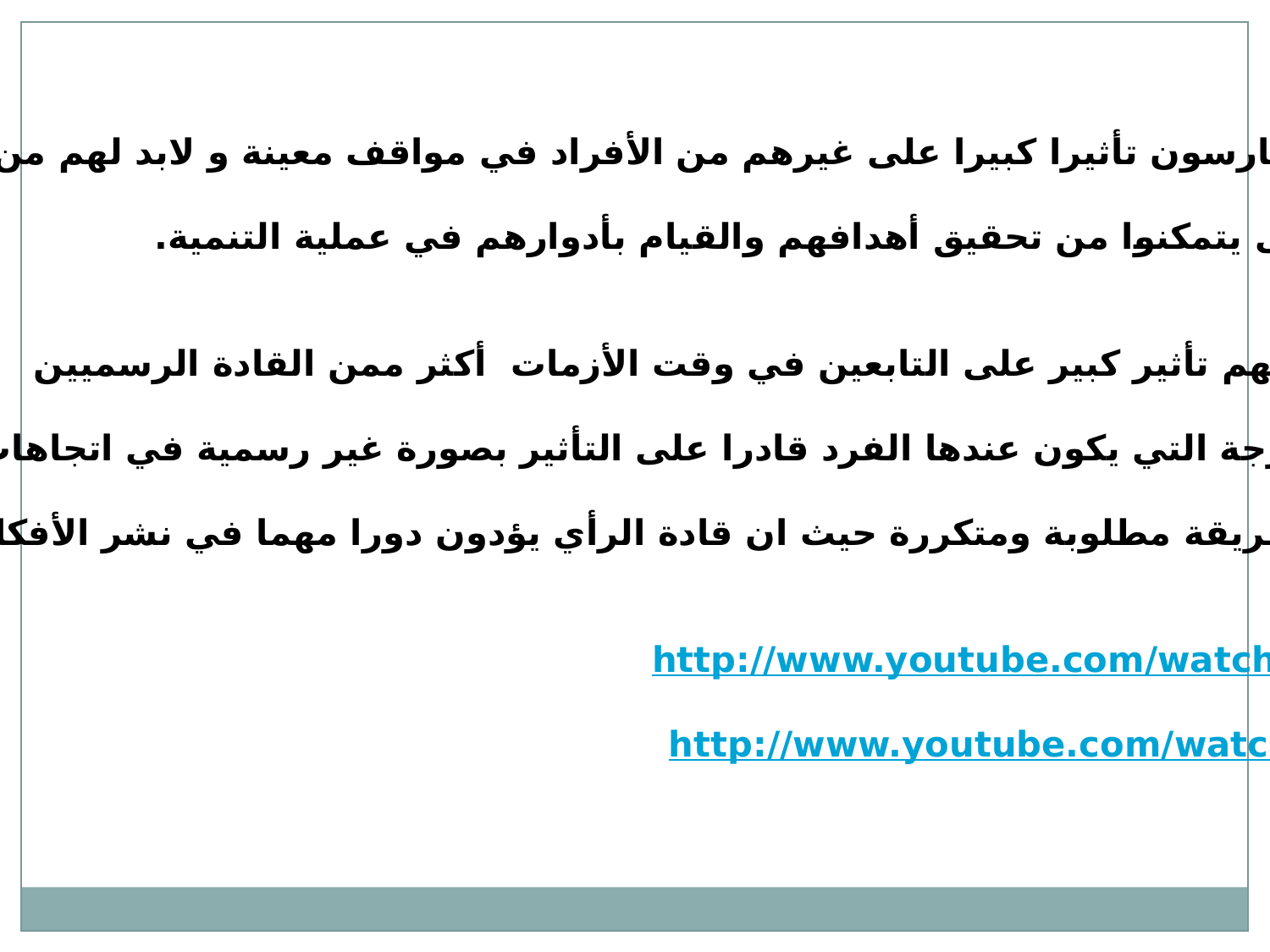

قادة الرأي :

هم الأشخاص الذين يمارسون تأثيرا كبيرا على غيرهم من الأفراد في مواقف معينة و لابد لهم من القيام بالاتصال

المباشر بالتابعين  حتى يتمكنوا من تحقيق أهدافهم والقيام بأدوارهم في عملية التنمية.

القادة الغير رسميين لهم تأثير كبير على التابعين في وقت الأزمات  أكثر ممن القادة الرسميين

” قيادة الرأي هي الدرجة التي يكون عندها الفرد قادرا على التأثير بصورة غير رسمية في اتجاهات الأفراد

او سلوكهم الظاهر بطريقة مطلوبة ومتكررة حيث ان قادة الرأي يؤدون دورا مهما في نشر الأفكار المستحدثة

http://www.youtube.com/watch?v=sN5SW1F566M

http://www.youtube.com/watch?v=1TxGSaPQuno